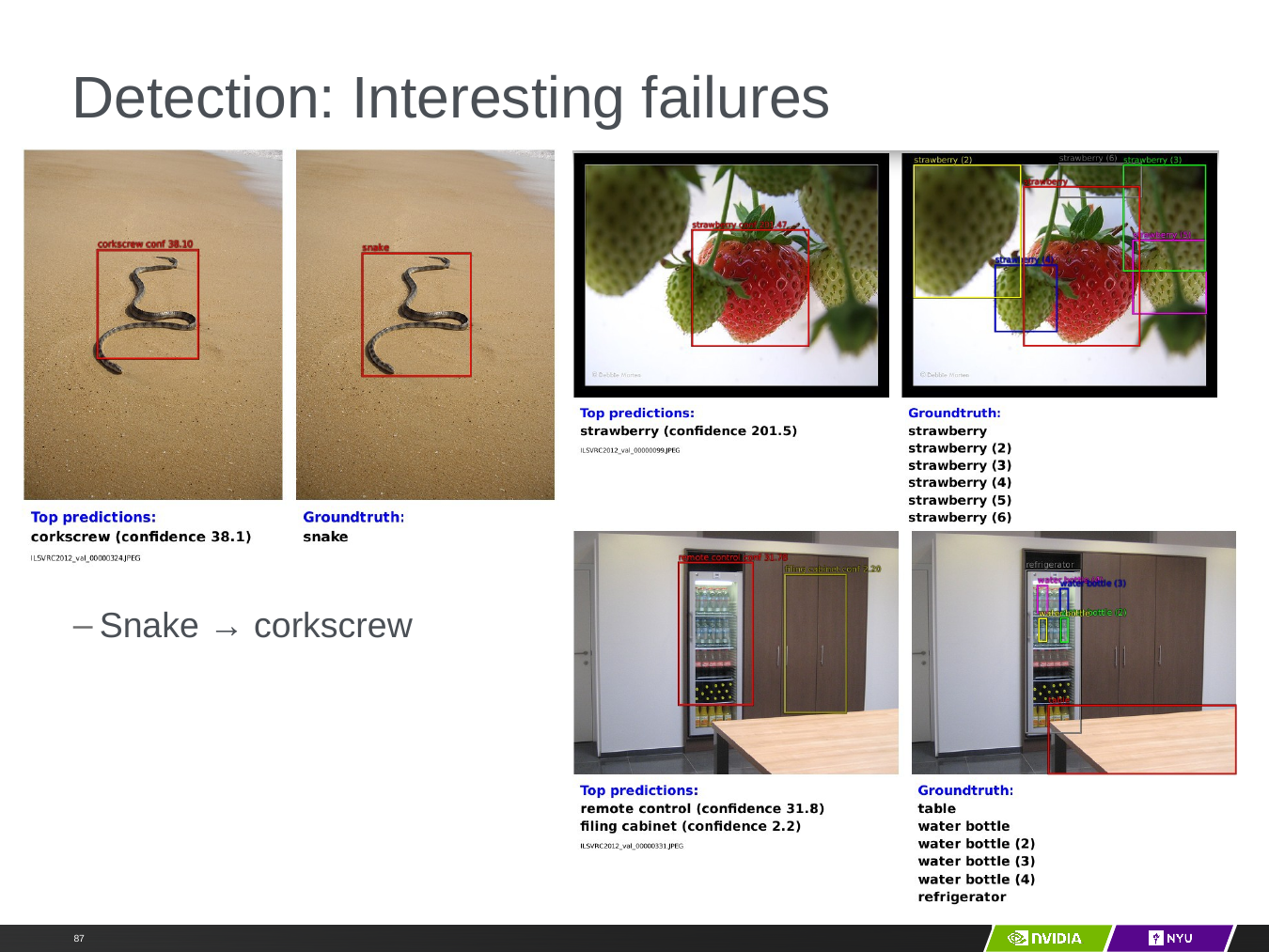

# Detection: Interesting failures

Snake → corkscrew